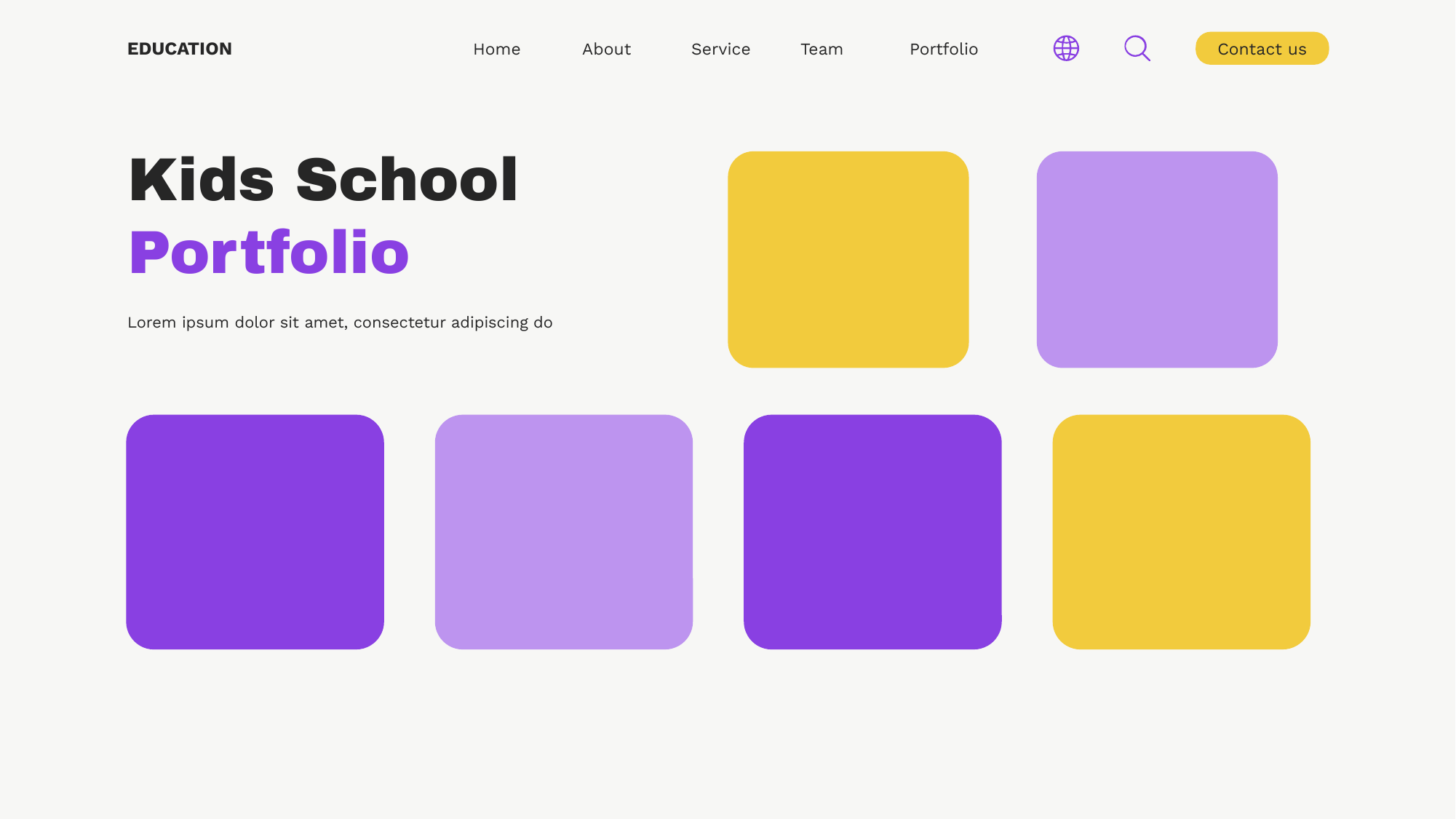

EDUCATION
Contact us
Home	About	Service	Team	Portfolio

Kids School
Portfolio

Lorem ipsum dolor sit amet, consectetur adipiscing do